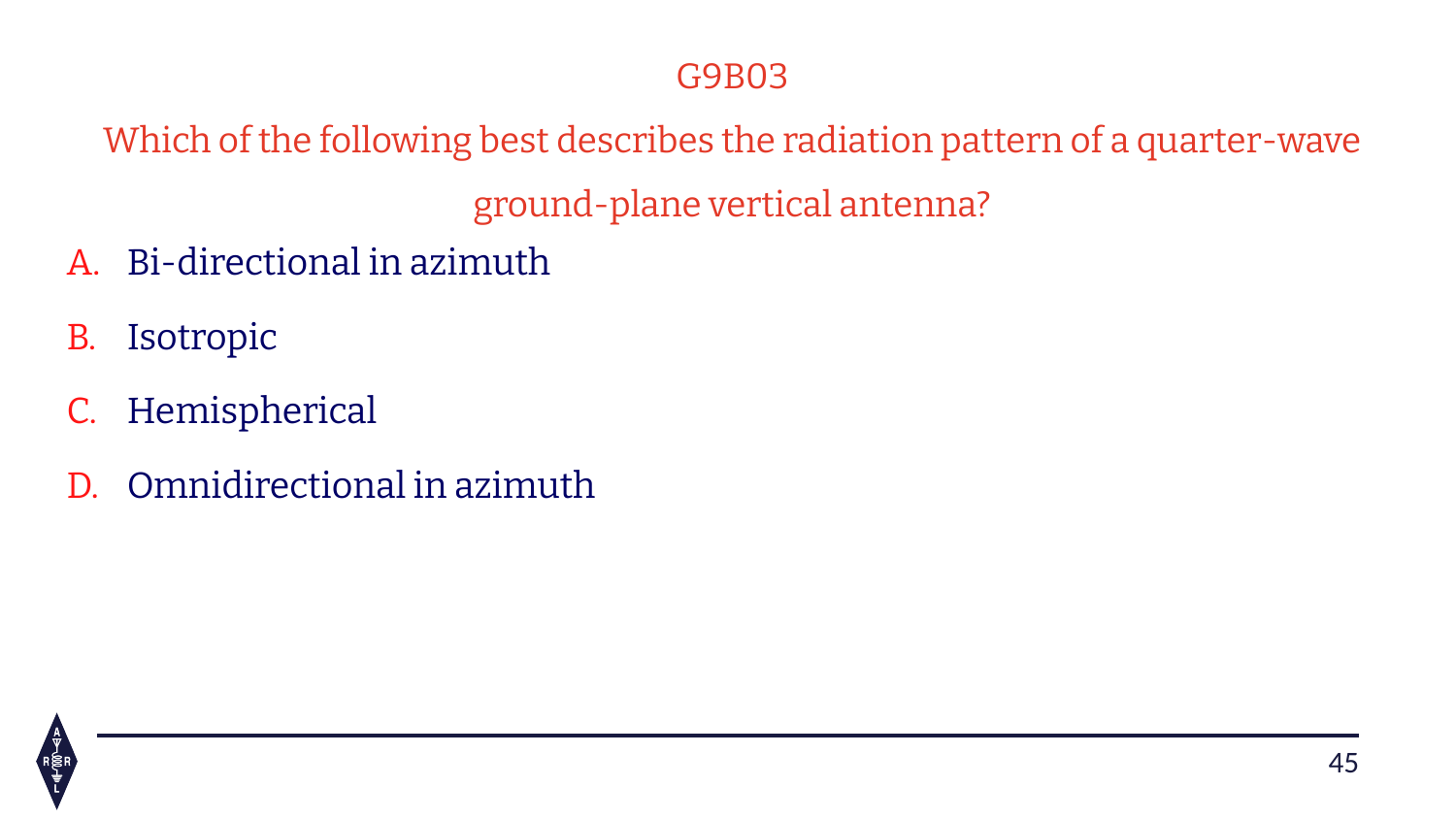

G9B03
Which of the following best describes the radiation pattern of a quarter-wave ground-plane vertical antenna?
Bi-directional in azimuth
Isotropic
Hemispherical
Omnidirectional in azimuth
45